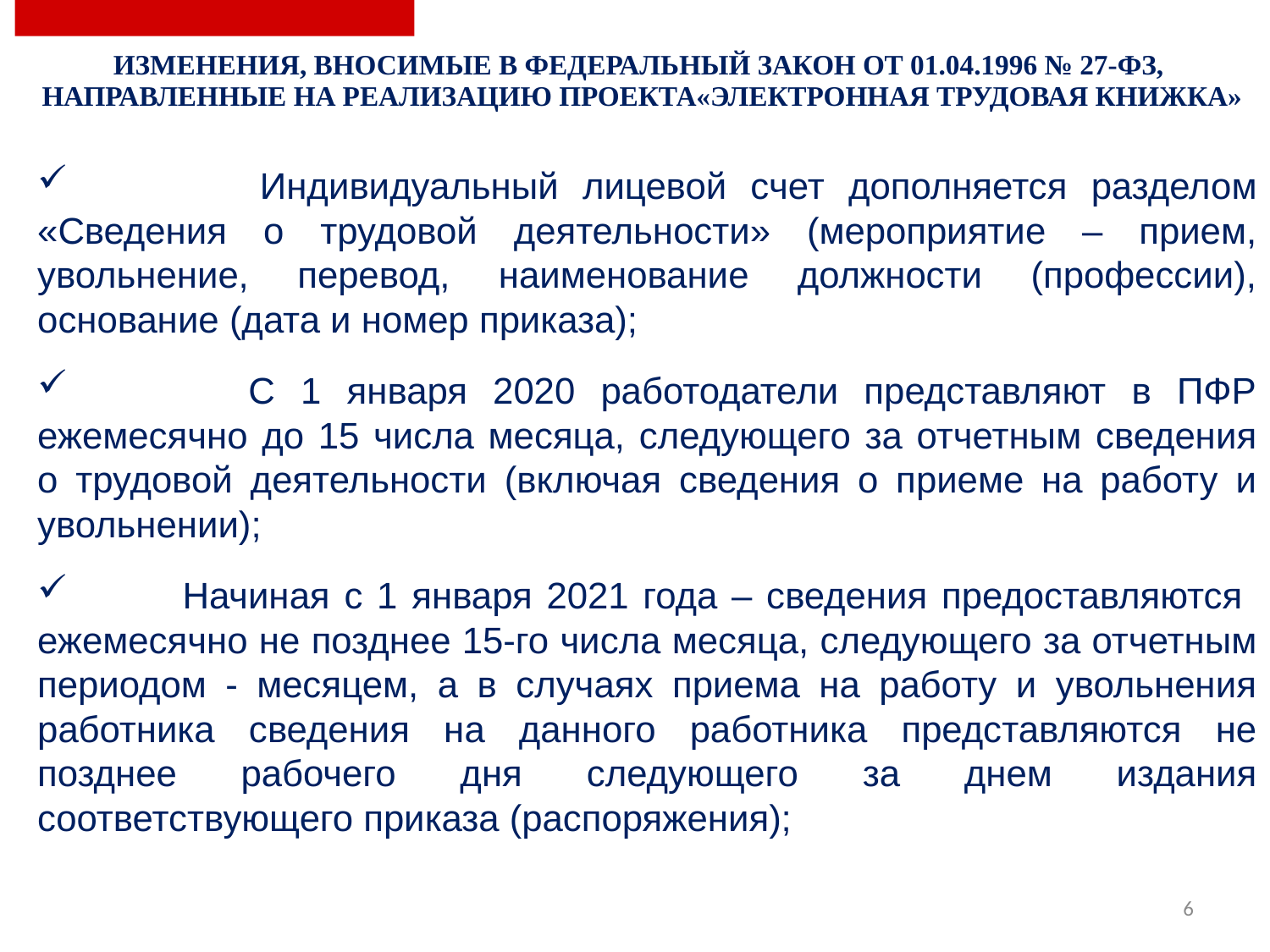

| ИЗМЕНЕНИЯ, ВНОСИМЫЕ В ФЕДЕРАЛЬНЫЙ ЗАКОН ОТ 01.04.1996 № 27-ФЗ, НАПРАВЛЕННЫЕ НА РЕАЛИЗАЦИЮ ПРОЕКТА«ЭЛЕКТРОННАЯ ТРУДОВАЯ КНИЖКА» |
| --- |
        Индивидуальный лицевой счет дополняется разделом «Сведения о трудовой деятельности» (мероприятие – прием, увольнение, перевод, наименование должности (профессии), основание (дата и номер приказа);

       С 1 января 2020 работодатели представляют в ПФР ежемесячно до 15 числа месяца, следующего за отчетным сведения о трудовой деятельности (включая сведения о приеме на работу и увольнении);

        Начиная с 1 января 2021 года – сведения предоставляются  ежемесячно не позднее 15-го числа месяца, следующего за отчетным периодом - месяцем, а в случаях приема на работу и увольнения работника сведения на данного работника представляются не позднее рабочего дня следующего за днем издания соответствующего приказа (распоряжения);

6